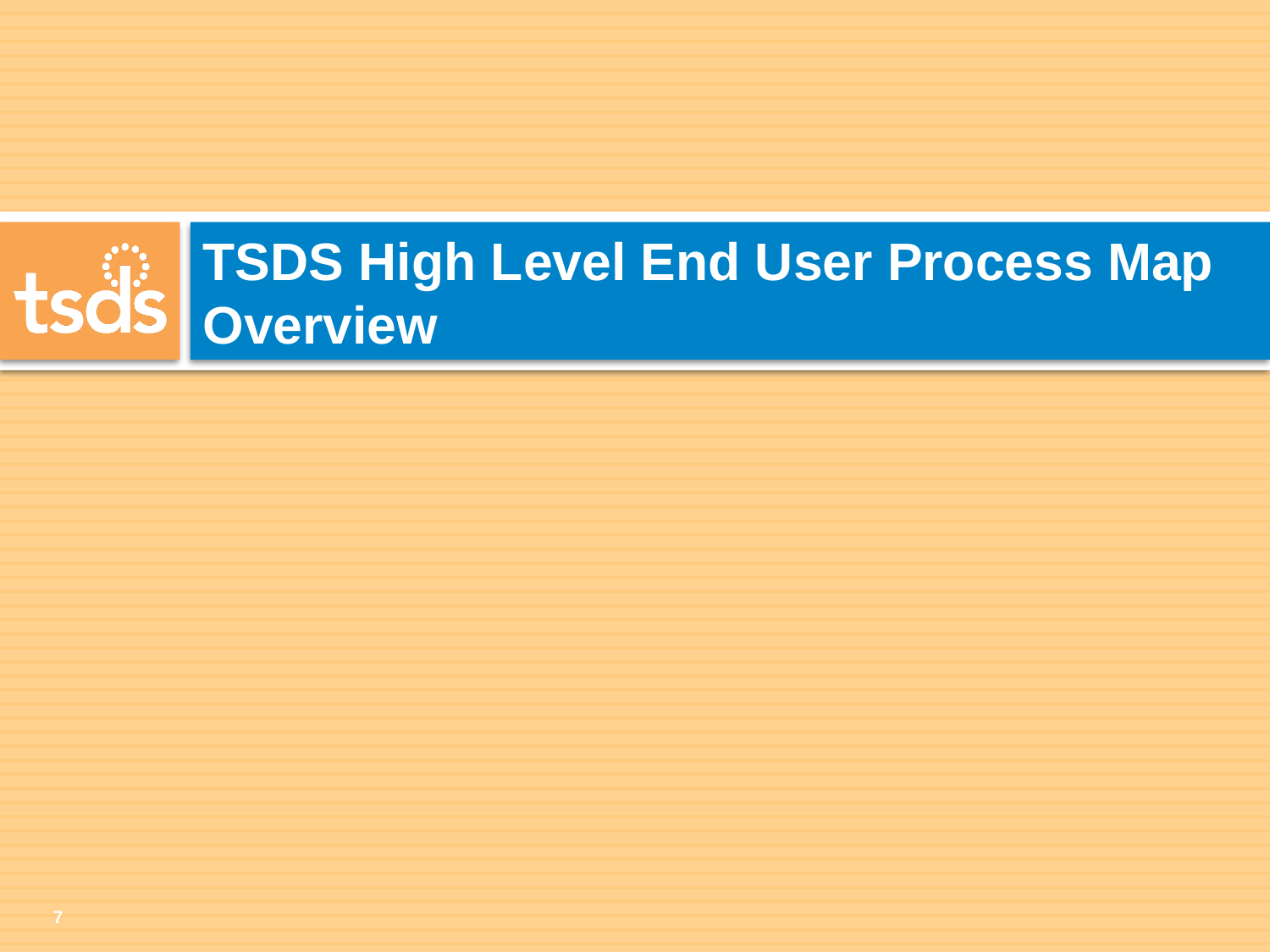

# TSDS High Level End User Process Map Overview
7